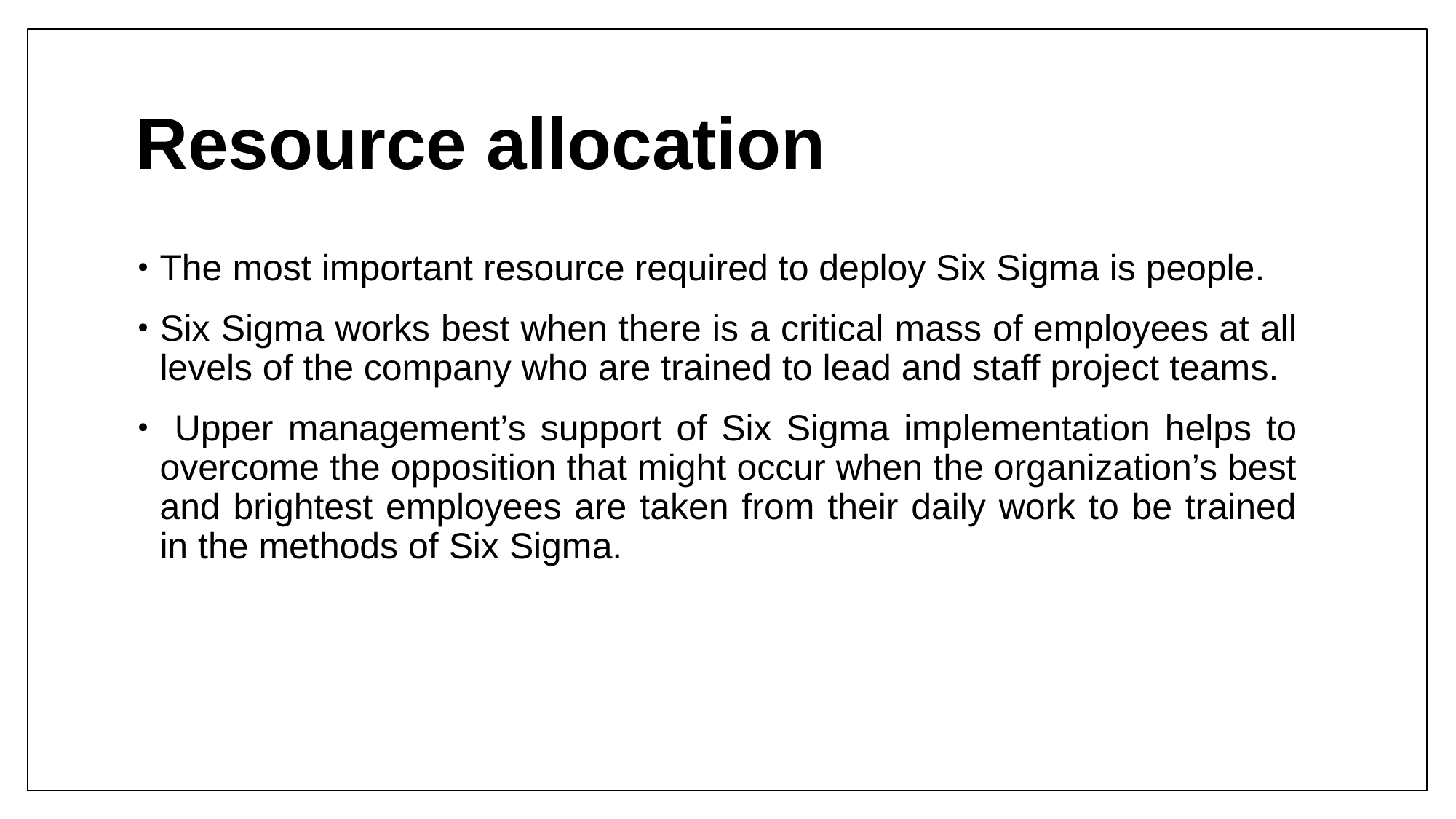

# Resource allocation
The most important resource required to deploy Six Sigma is people.
Six Sigma works best when there is a critical mass of employees at all levels of the company who are trained to lead and staff project teams.
 Upper management’s support of Six Sigma implementation helps to overcome the opposition that might occur when the organization’s best and brightest employees are taken from their daily work to be trained in the methods of Six Sigma.